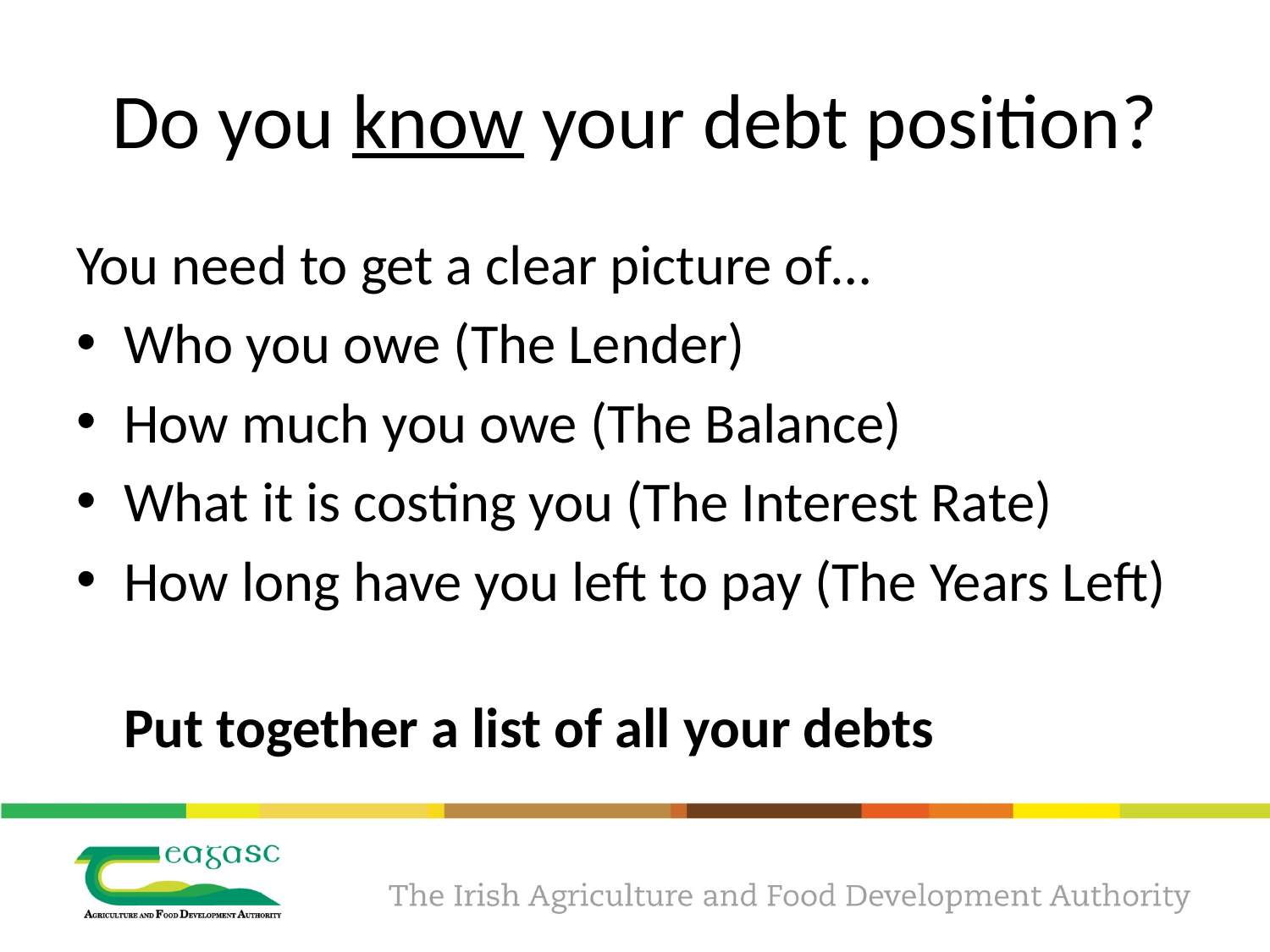

# Do you know your debt position?
You need to get a clear picture of…
Who you owe (The Lender)
How much you owe (The Balance)
What it is costing you (The Interest Rate)
How long have you left to pay (The Years Left)
Put together a list of all your debts